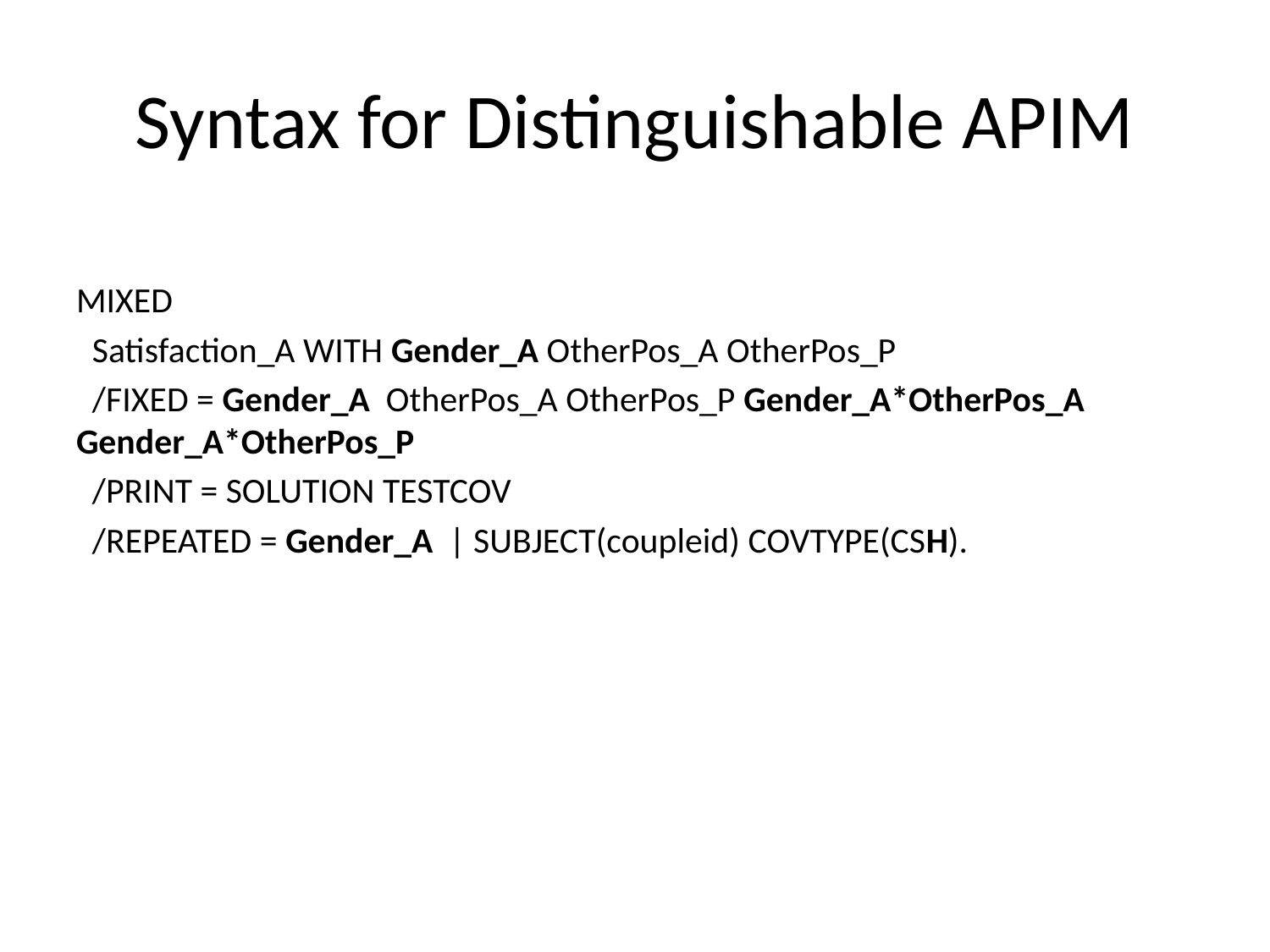

# Syntax for Distinguishable APIM

MIXED
  Satisfaction_A WITH Gender_A OtherPos_A OtherPos_P
  /FIXED = Gender_A  OtherPos_A OtherPos_P Gender_A*OtherPos_A Gender_A*OtherPos_P
  /PRINT = SOLUTION TESTCOV
  /REPEATED = Gender_A  | SUBJECT(coupleid) COVTYPE(CSH).